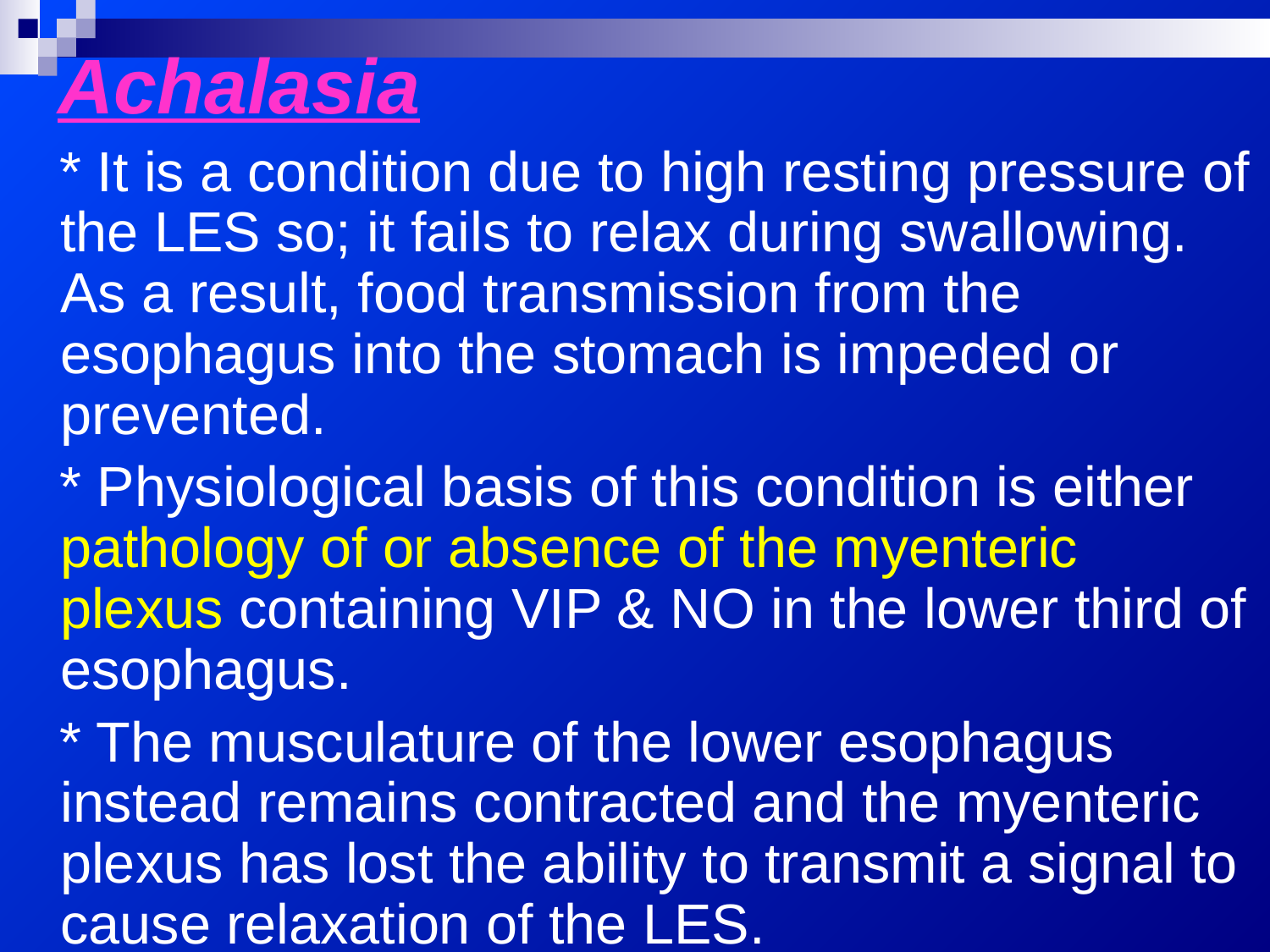

# Achalasia
   * It is a condition due to high resting pressure of the LES so; it fails to relax during swallowing. As a result, food transmission from the esophagus into the stomach is impeded or prevented.
   * Physiological basis of this condition is either pathology of or absence of the myenteric plexus containing VIP & NO in the lower third of esophagus.
   * The musculature of the lower esophagus instead remains contracted and the myenteric plexus has lost the ability to transmit a signal to cause relaxation of the LES.